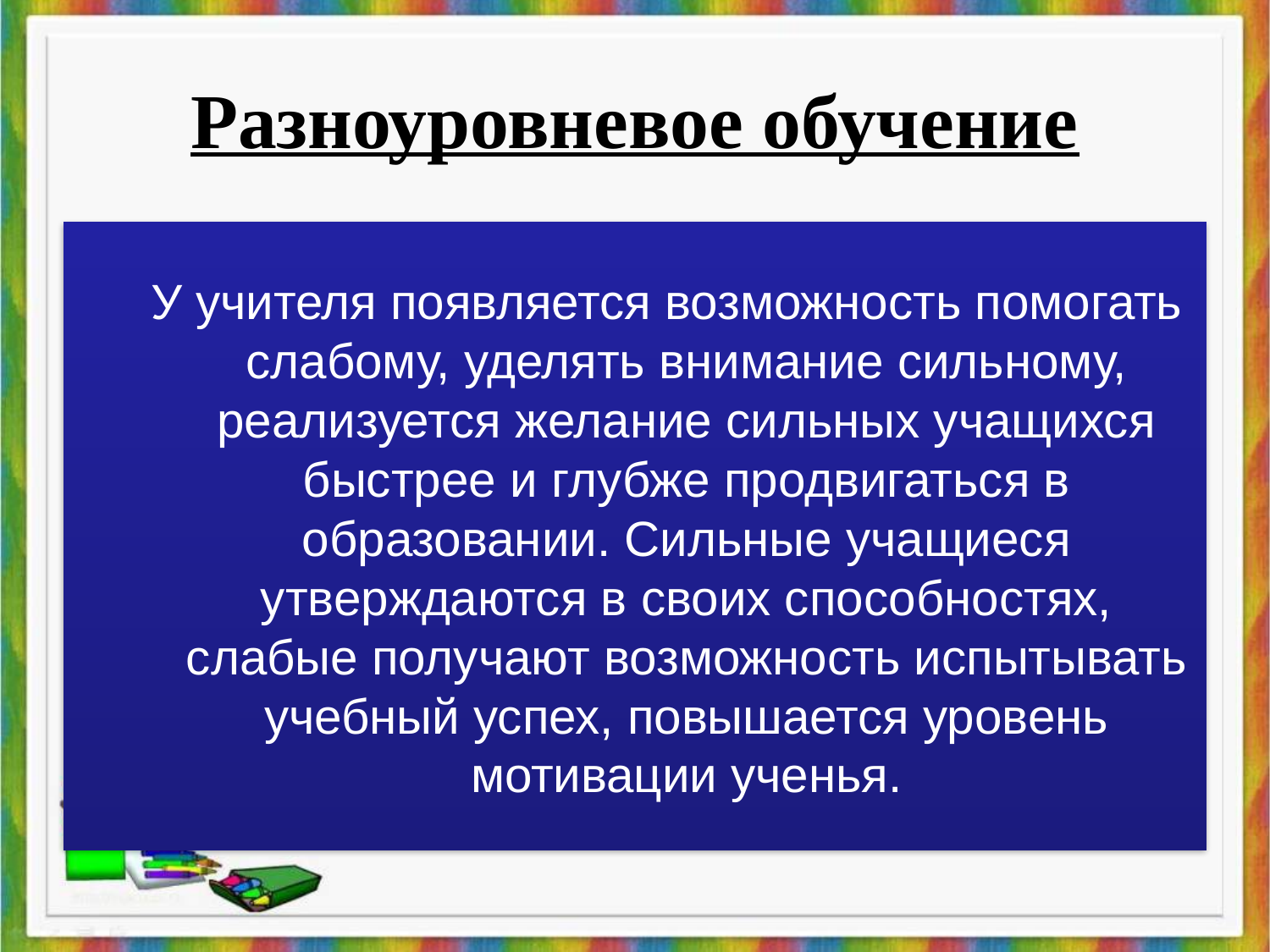

# Разноуровневое обучение
У учителя появляется возможность помогать слабому, уделять внимание сильному, реализуется желание сильных учащихся быстрее и глубже продвигаться в образовании. Сильные учащиеся утверждаются в своих способностях, слабые получают возможность испытывать учебный успех, повышается уровень мотивации ученья.